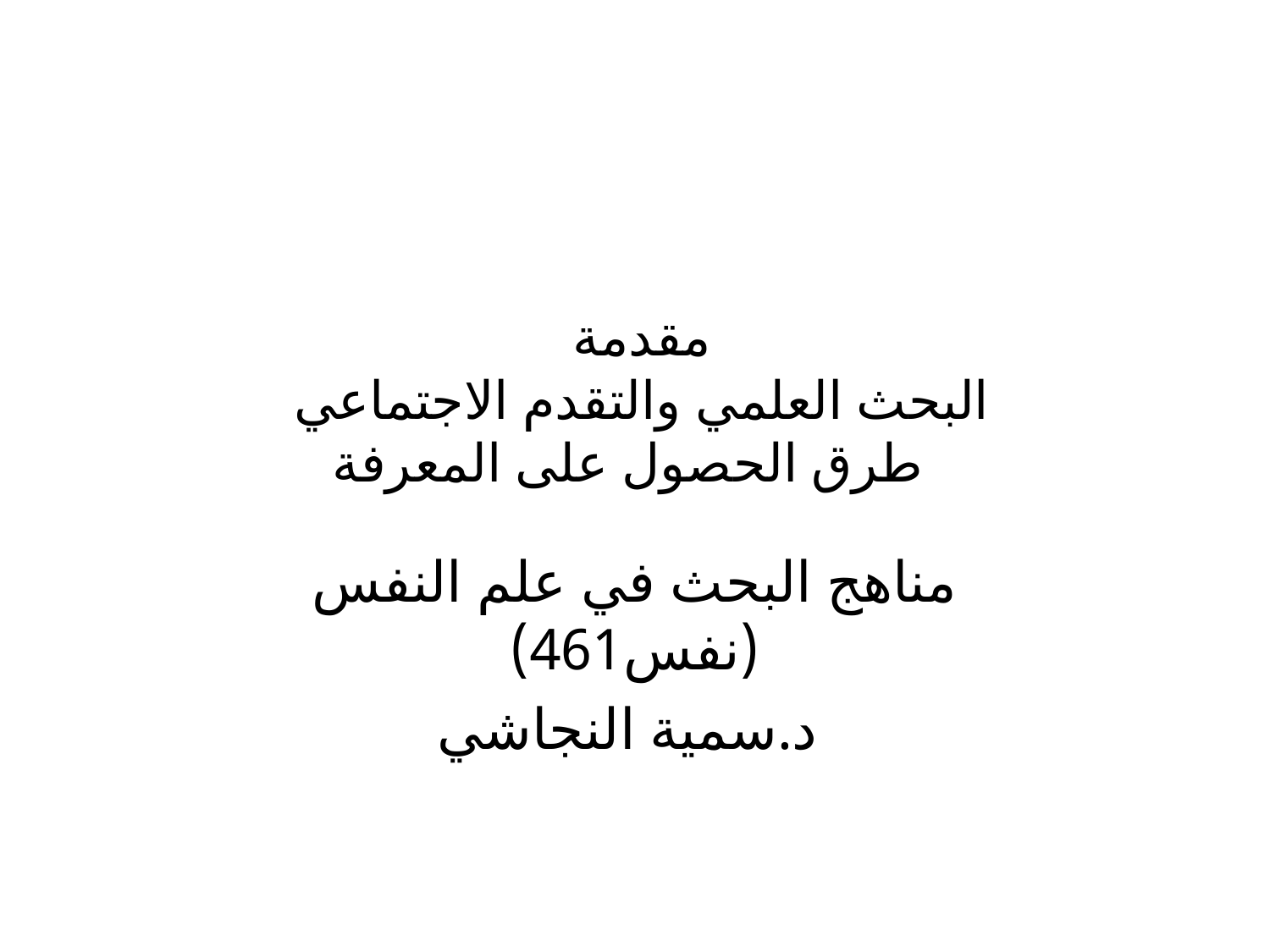

# مقدمة البحث العلمي والتقدم الاجتماعي طرق الحصول على المعرفة
مناهج البحث في علم النفس (نفس461)
د.سمية النجاشي